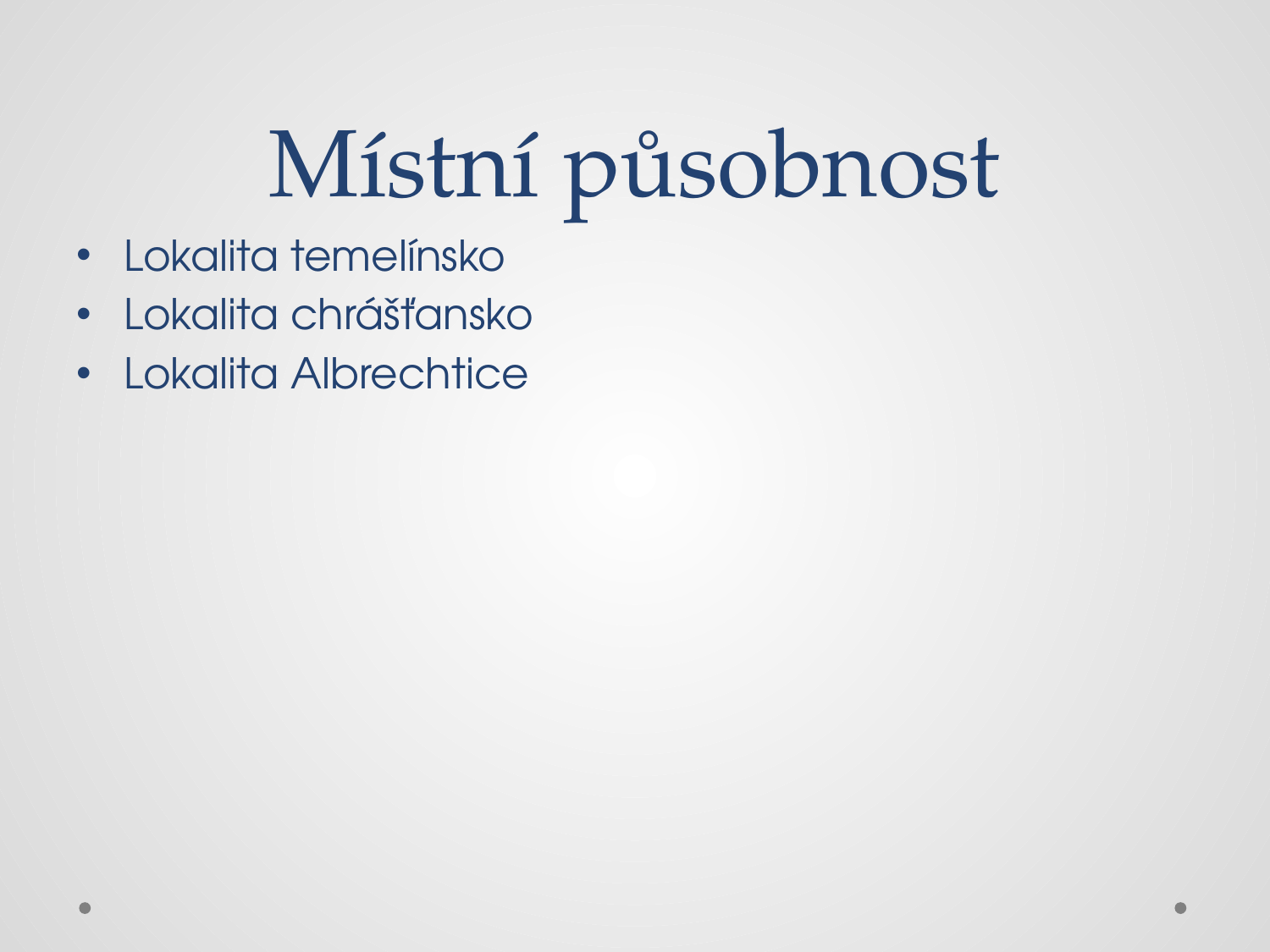

# Místní působnost
Lokalita temelínsko
Lokalita chrášťansko
Lokalita Albrechtice